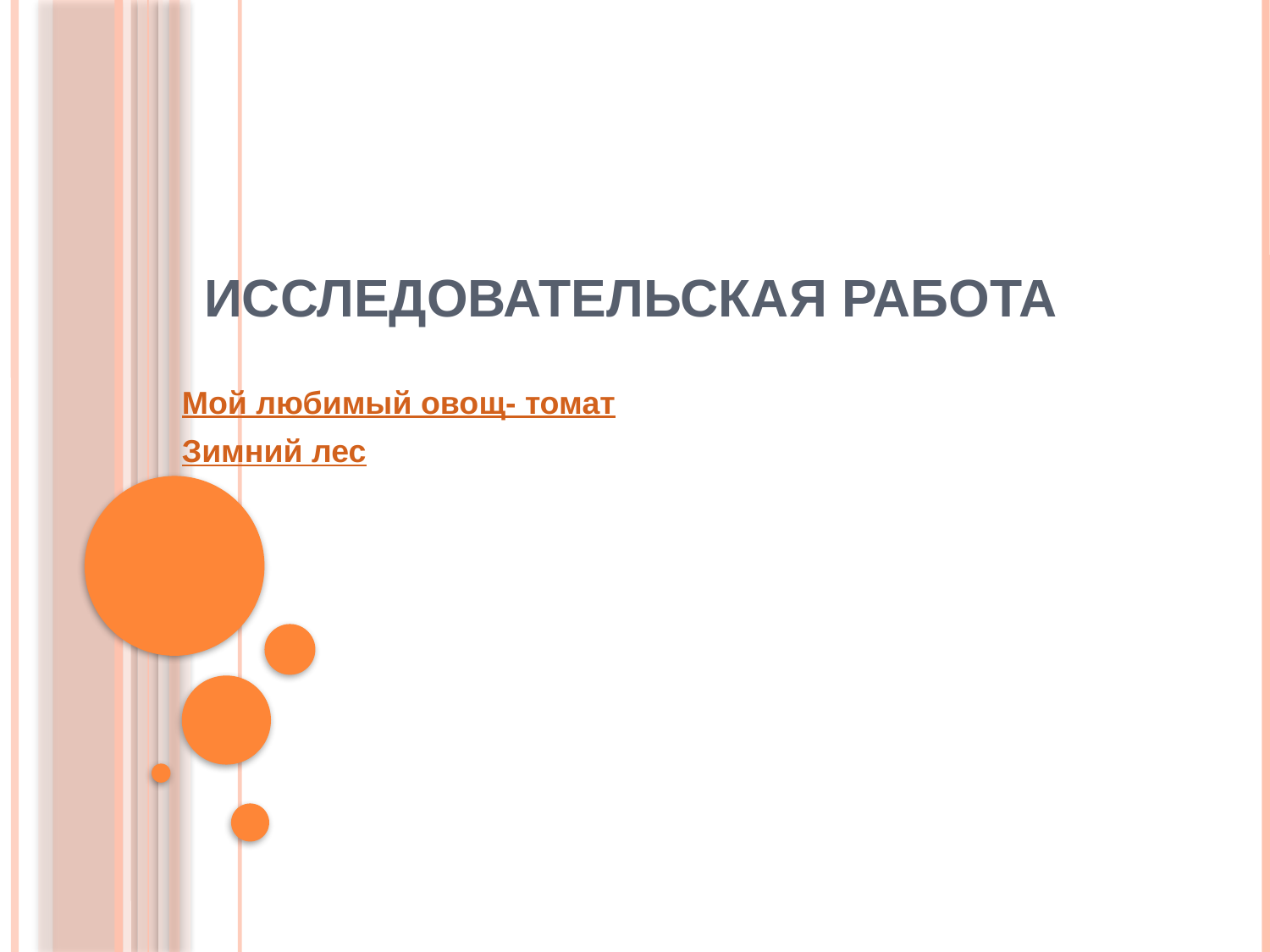

# Исследовательская работа
Мой любимый овощ- томат
Зимний лес